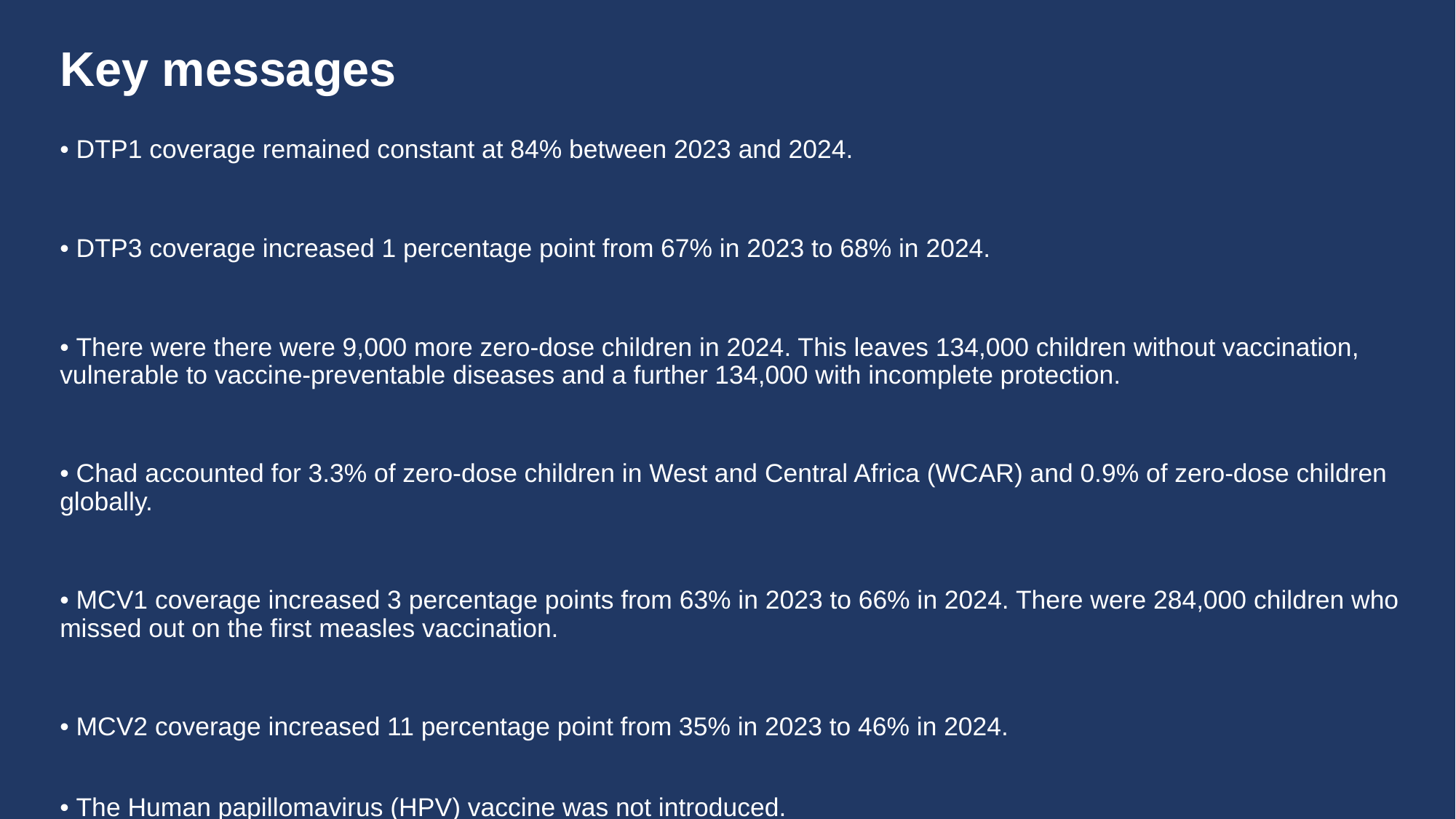

# Key messages
• DTP1 coverage remained constant at 84% between 2023 and 2024.

• DTP3 coverage increased 1 percentage point from 67% in 2023 to 68% in 2024.

• There were there were 9,000 more zero-dose children in 2024. This leaves 134,000 children without vaccination, vulnerable to vaccine-preventable diseases and a further 134,000 with incomplete protection.

• Chad accounted for 3.3% of zero-dose children in West and Central Africa (WCAR) and 0.9% of zero-dose children globally.

• MCV1 coverage increased 3 percentage points from 63% in 2023 to 66% in 2024. There were 284,000 children who missed out on the first measles vaccination.

• MCV2 coverage increased 11 percentage point from 35% in 2023 to 46% in 2024.

• The Human papillomavirus (HPV) vaccine was not introduced.